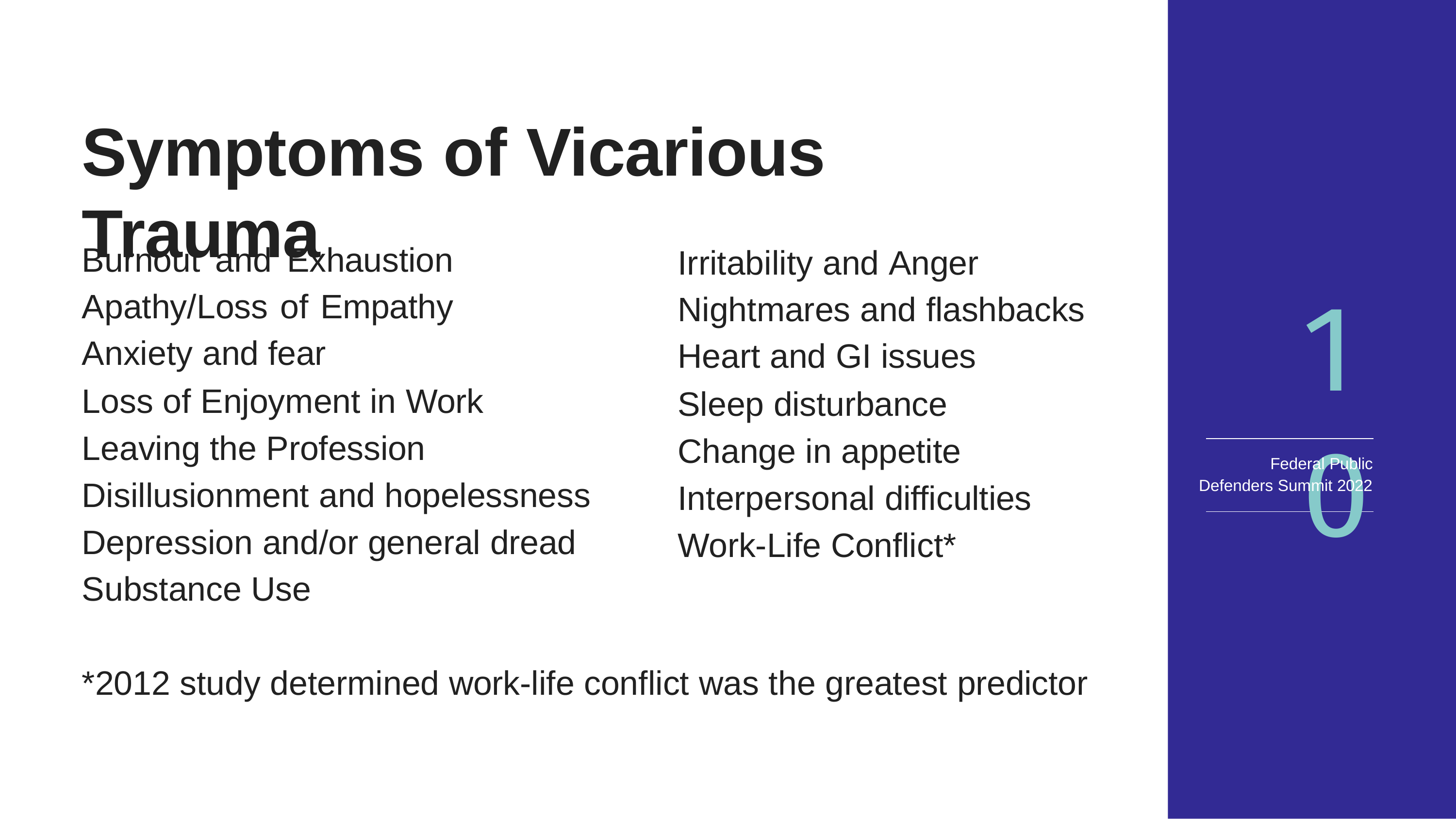

# Symptoms of Vicarious Trauma
Burnout and Exhaustion Apathy/Loss of Empathy Anxiety and fear
Loss of Enjoyment in Work Leaving the Profession Disillusionment and hopelessness Depression and/or general dread Substance Use
Irritability and Anger Nightmares and flashbacks Heart and GI issues
Sleep disturbance Change in appetite Interpersonal difficulties Work-Life Conflict*
10
Federal Public Defenders Summit 2022
*2012 study determined work-life conflict was the greatest predictor